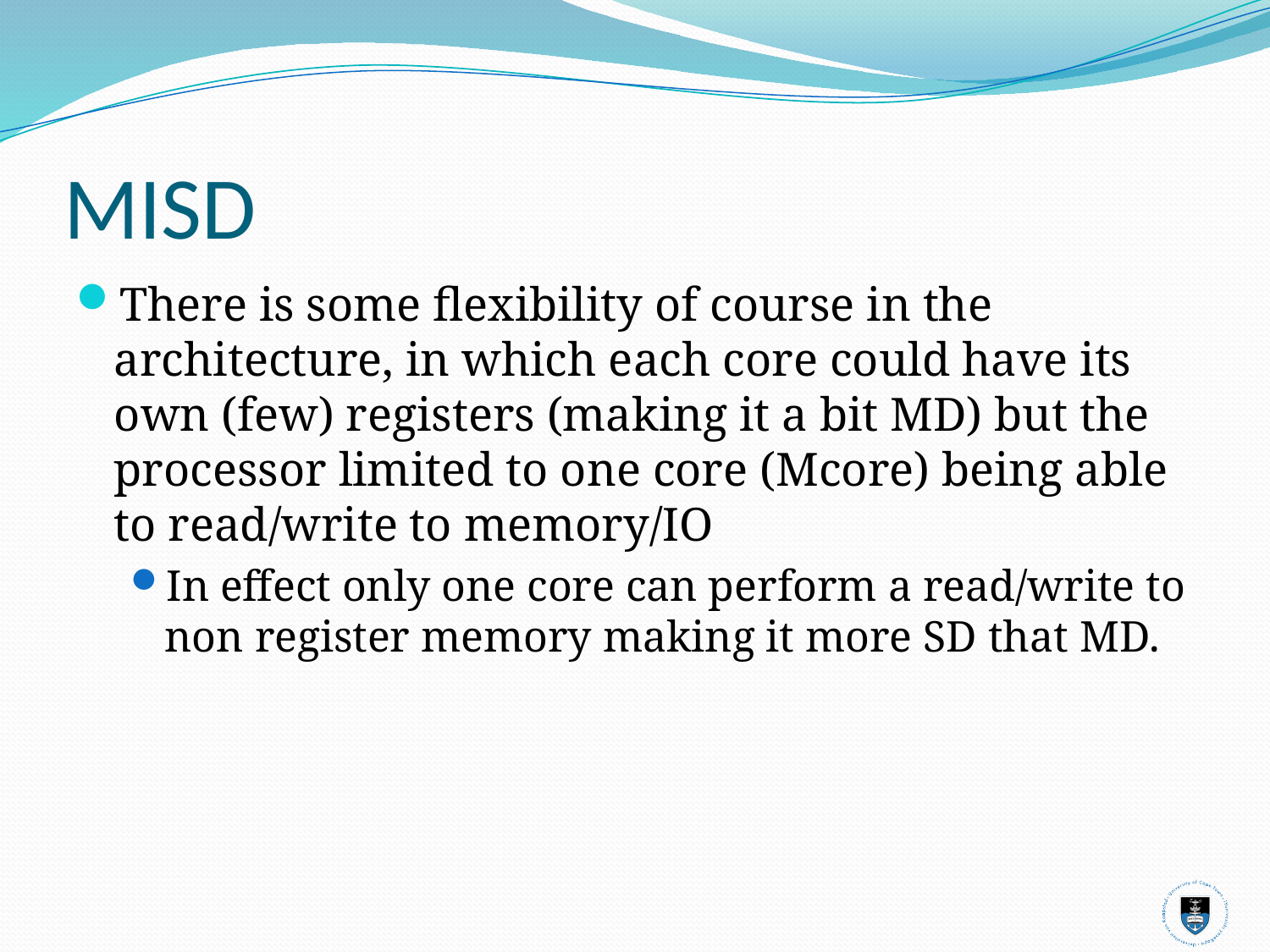

# MISD
There is some flexibility of course in the architecture, in which each core could have its own (few) registers (making it a bit MD) but the processor limited to one core (Mcore) being able to read/write to memory/IO
In effect only one core can perform a read/write to non register memory making it more SD that MD.